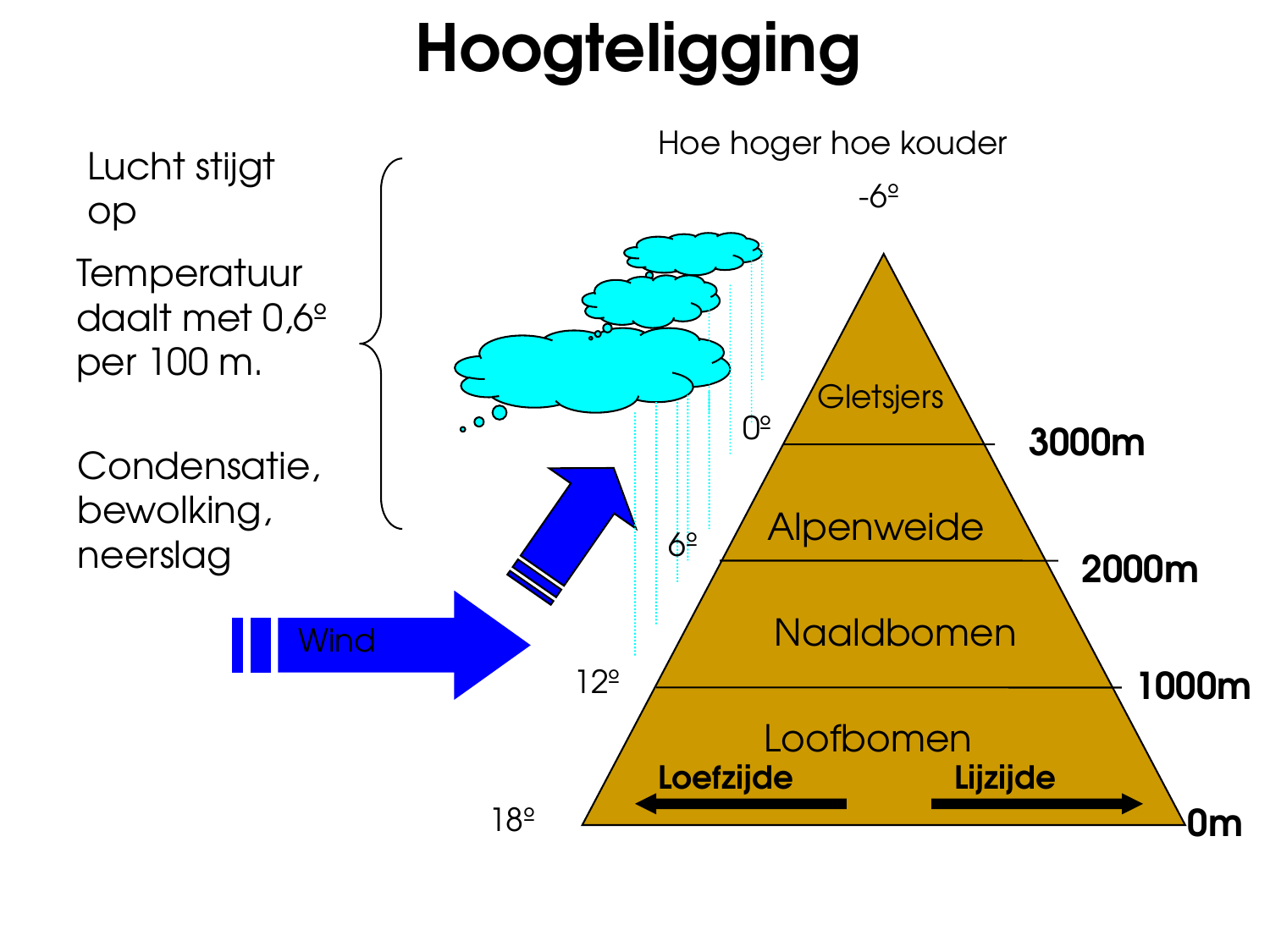

Hoogteligging
Hoe hoger hoe kouder
Lucht stijgt op

-6º

Temperatuur daalt met 0,6º per 100 m.

Gletsjers

0º

3000m

Condensatie, bewolking, neerslag

Alpenweide
6º
2000m

Naaldbomen
Wind
1000m
12º

Loofbomen
Loefzijde
Lijzijde
18º
0m

Berg